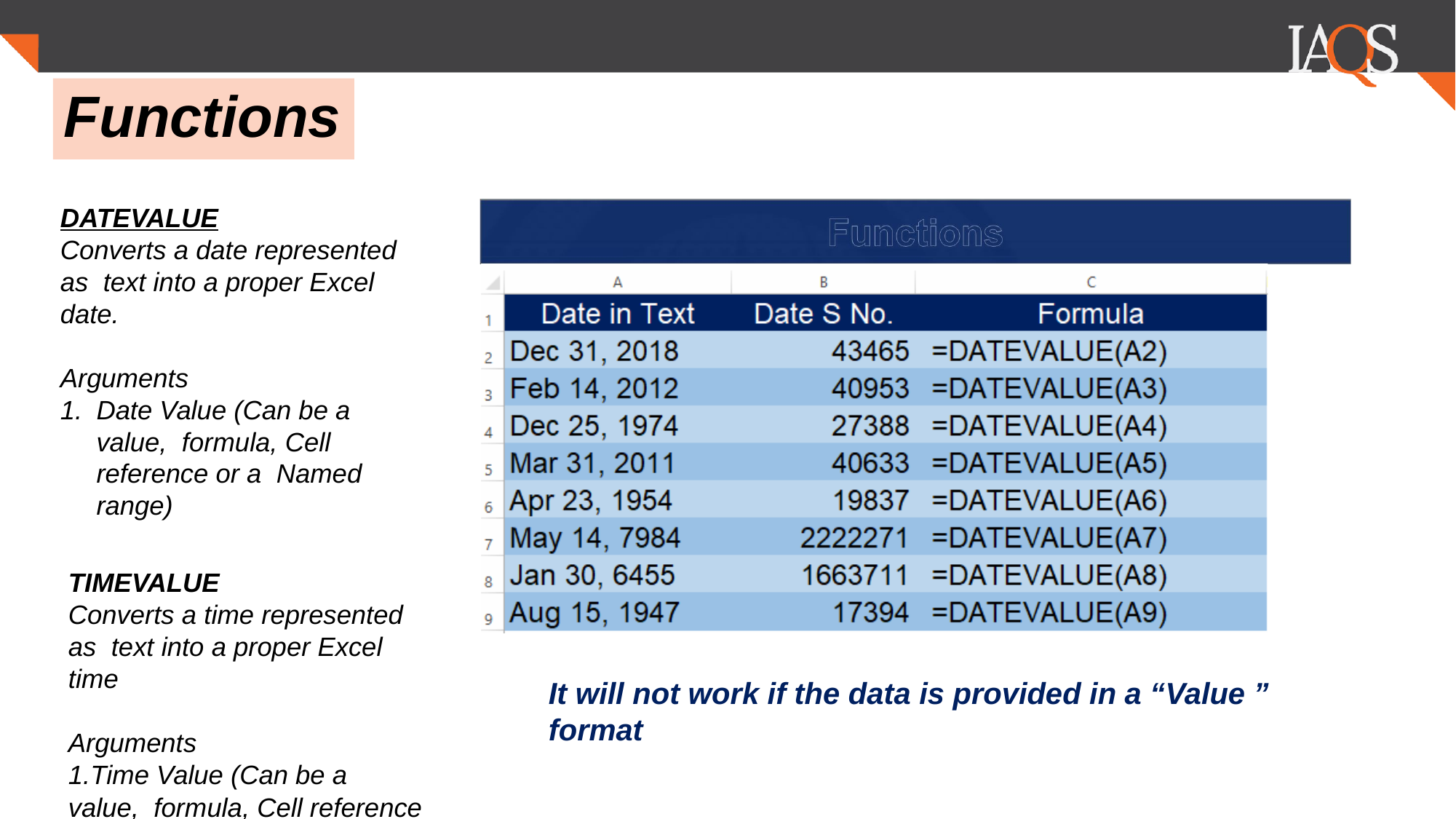

.
.
# Functions

DATEVALUE
Converts a date represented as  text into a proper Excel date.

Arguments
1.	Date Value (Can be a value,  formula, Cell reference or a  Named range)

TIMEVALUE
Converts a time represented as  text into a proper Excel time

Arguments
1.Time Value (Can be a value,  formula, Cell reference or a  Named range)

It will not work if the data is provided in a “Value ” format